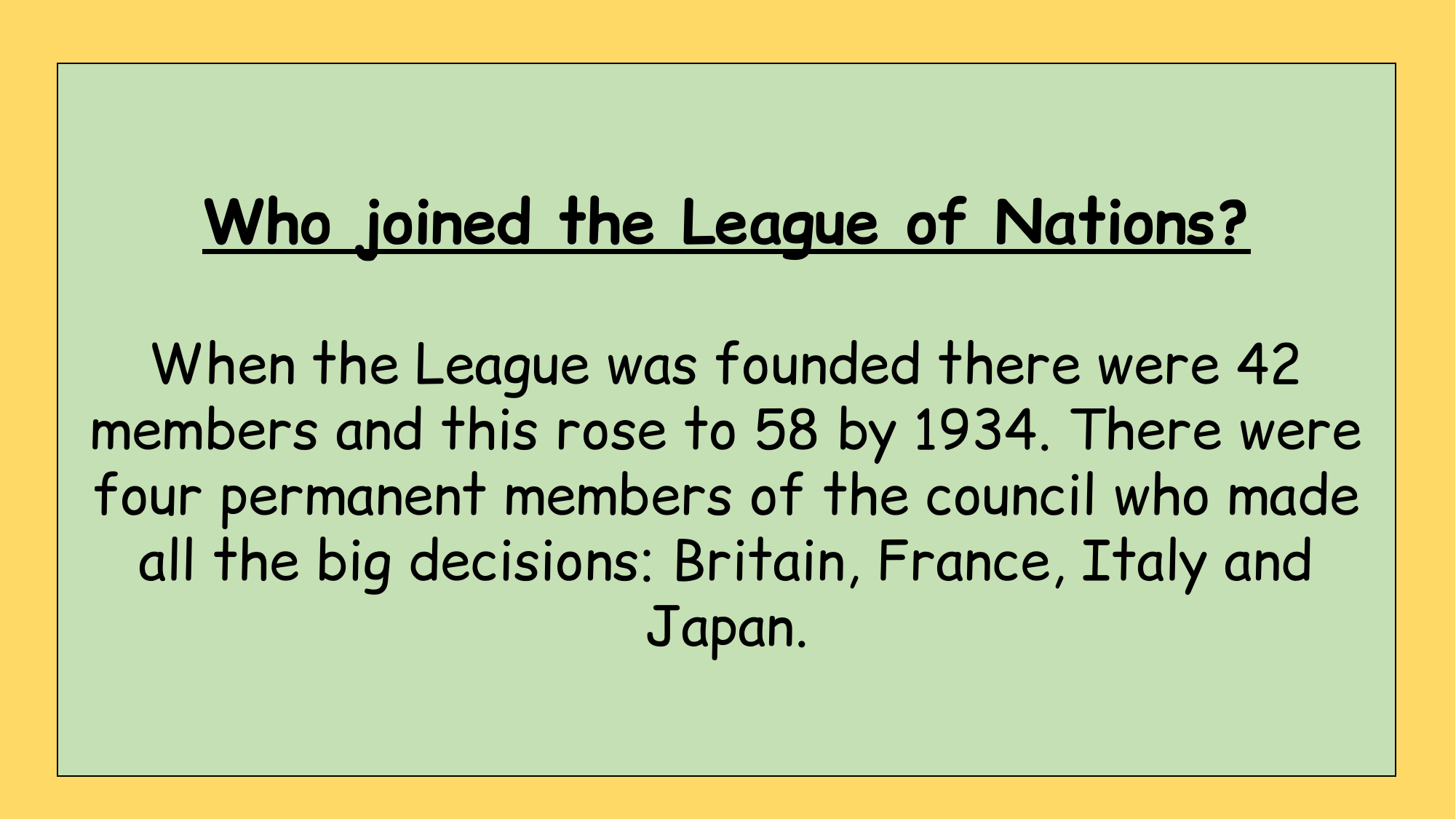

Who joined the League of Nations?

When the League was founded there were 42 members and this rose to 58 by 1934. There were four permanent members of the council who made all the big decisions: Britain, France, Italy and Japan.